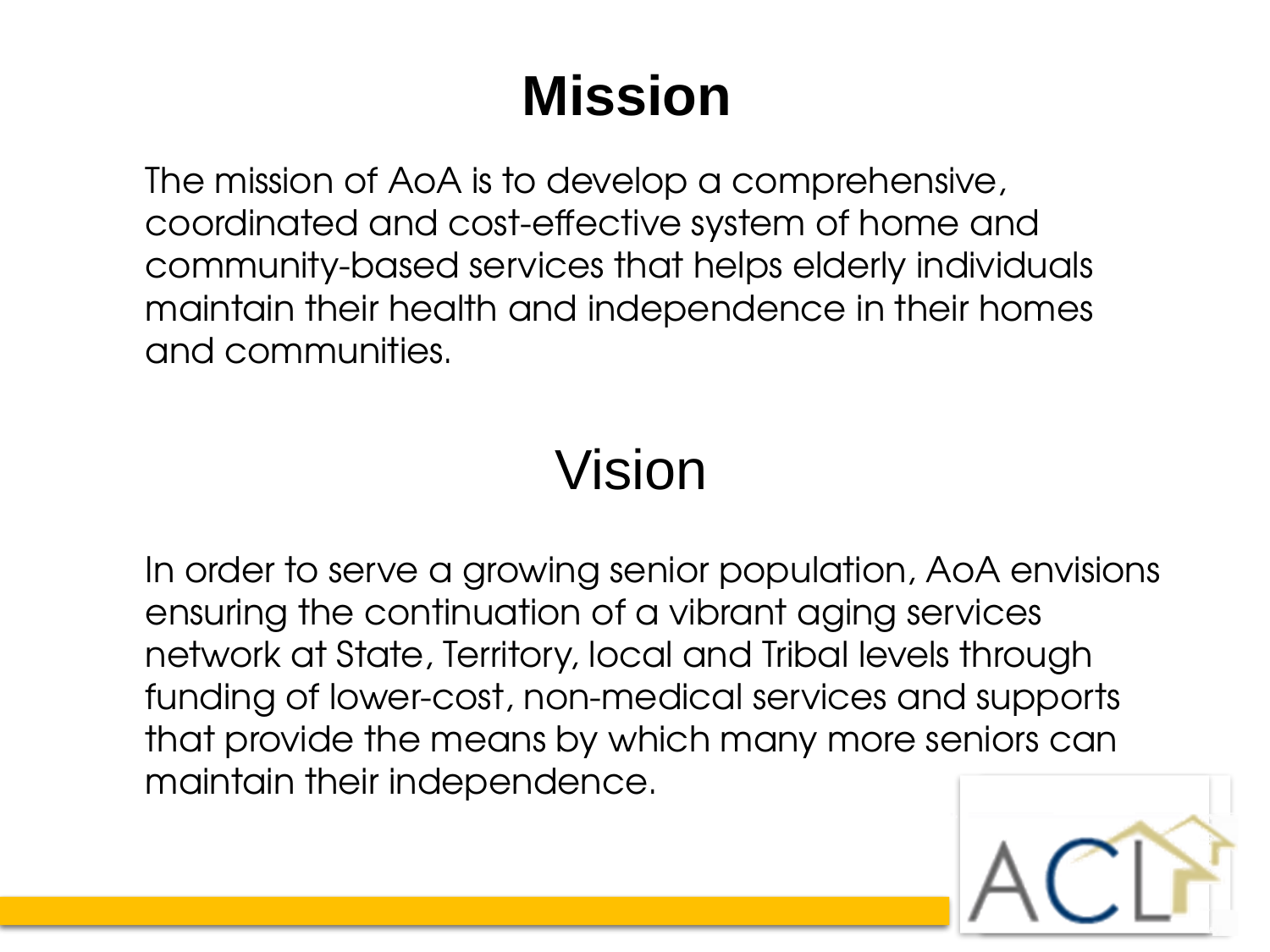

Mission
The mission of AoA is to develop a comprehensive, coordinated and cost-effective system of home and community-based services that helps elderly individuals maintain their health and independence in their homes and communities.
Vision
In order to serve a growing senior population, AoA envisions ensuring the continuation of a vibrant aging services network at State, Territory, local and Tribal levels through funding of lower-cost, non-medical services and supports that provide the means by which many more seniors can maintain their independence.